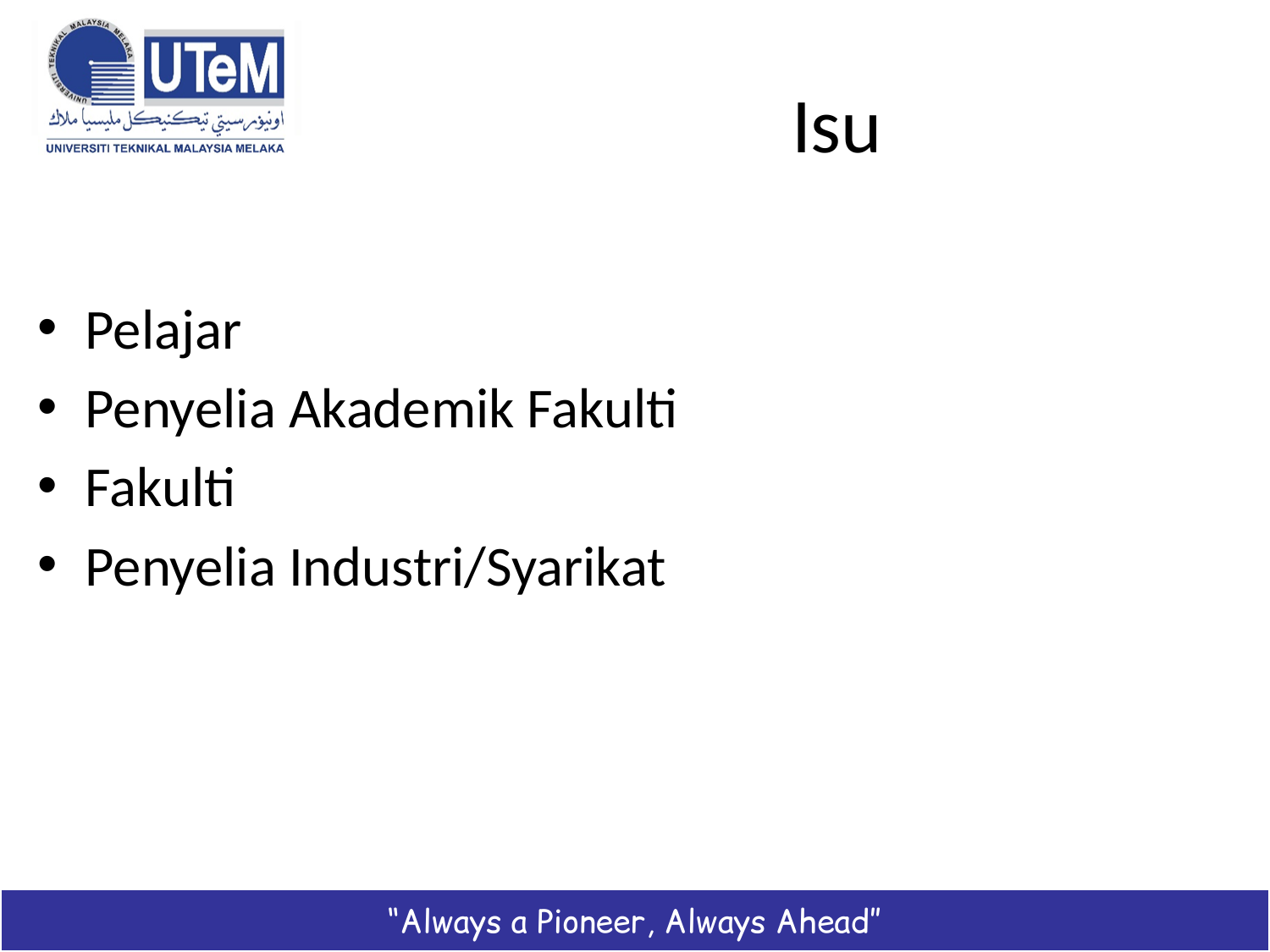

# Isu
Pelajar
Penyelia Akademik Fakulti
Fakulti
Penyelia Industri/Syarikat